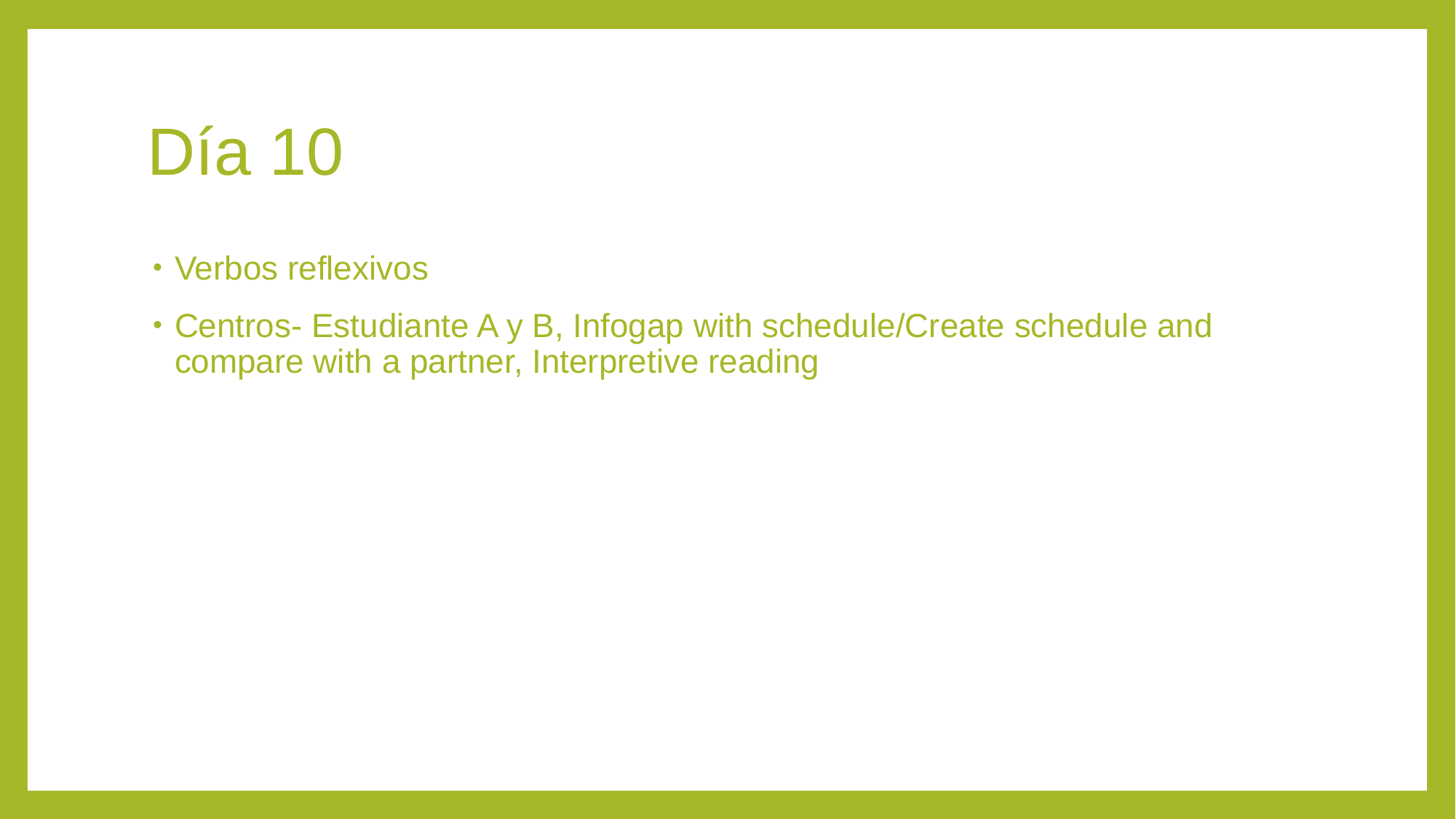

# Día 10
Verbos reflexivos
Centros- Estudiante A y B, Infogap with schedule/Create schedule and compare with a partner, Interpretive reading